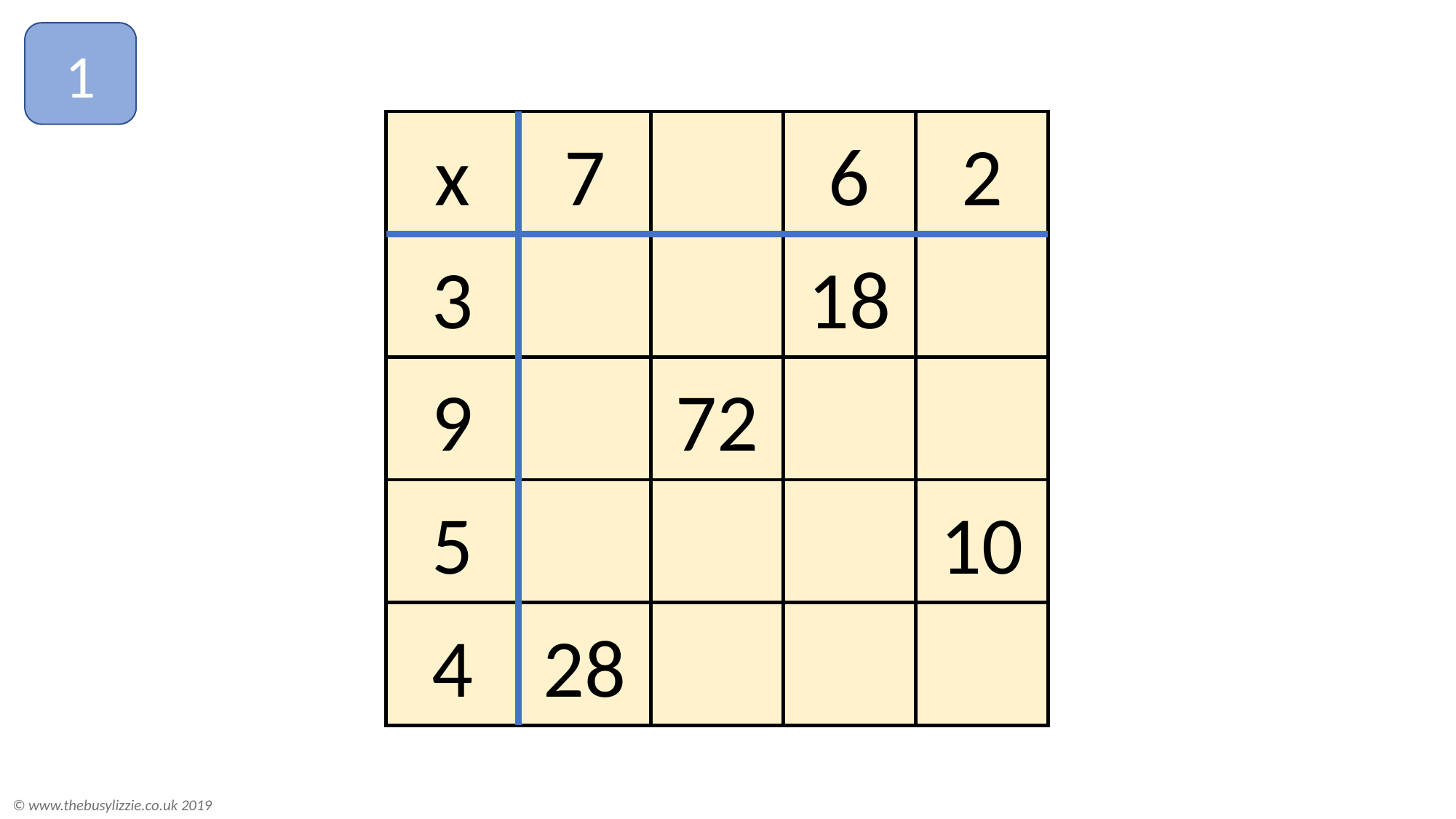

1
x
7

6
2
3

18

9

72

5

10
4
28

© www.thebusylizzie.co.uk 2019